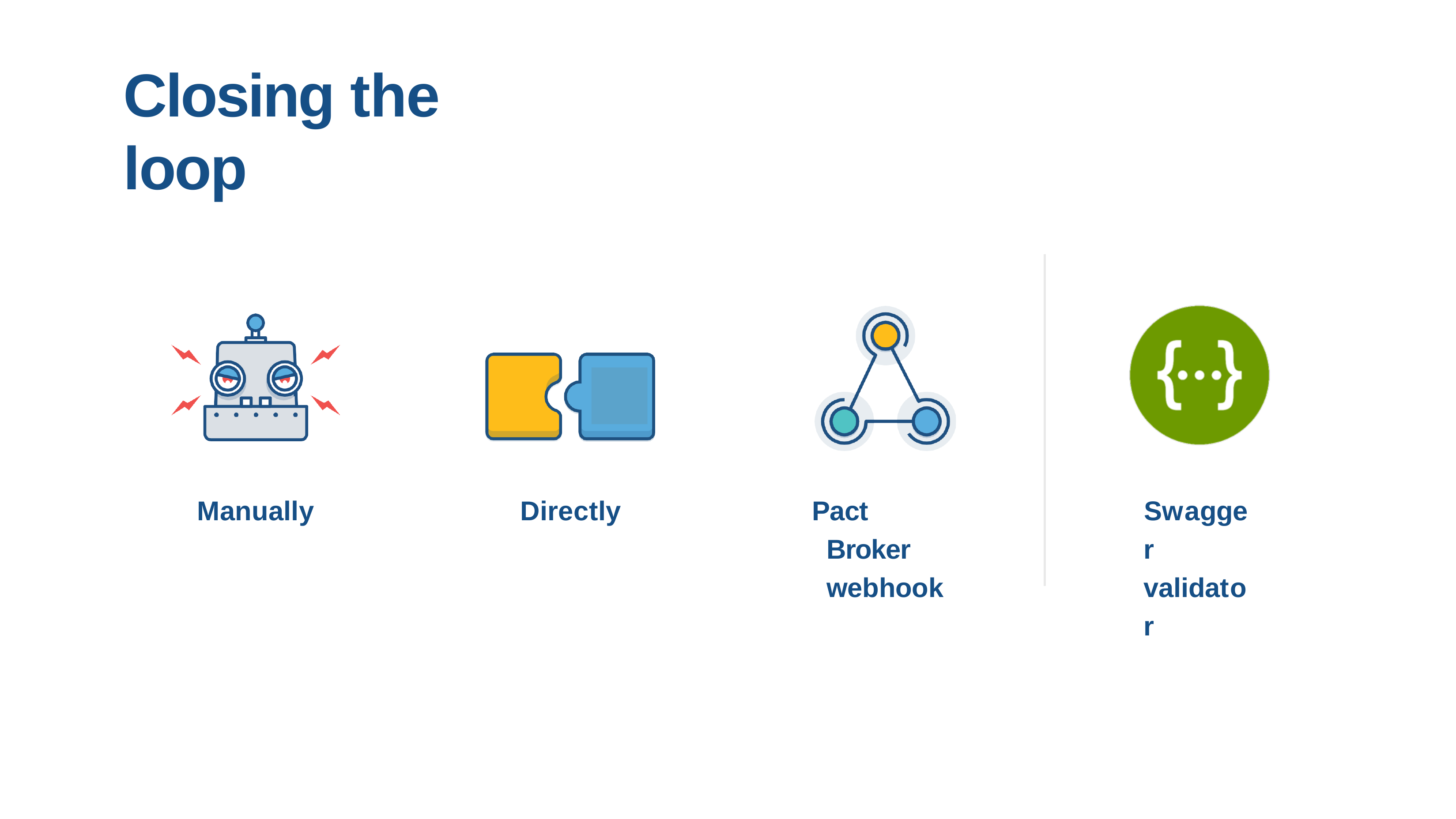

# Closing the loop

Pact Broker  webhook
Swagger  validator
Manually
Directly